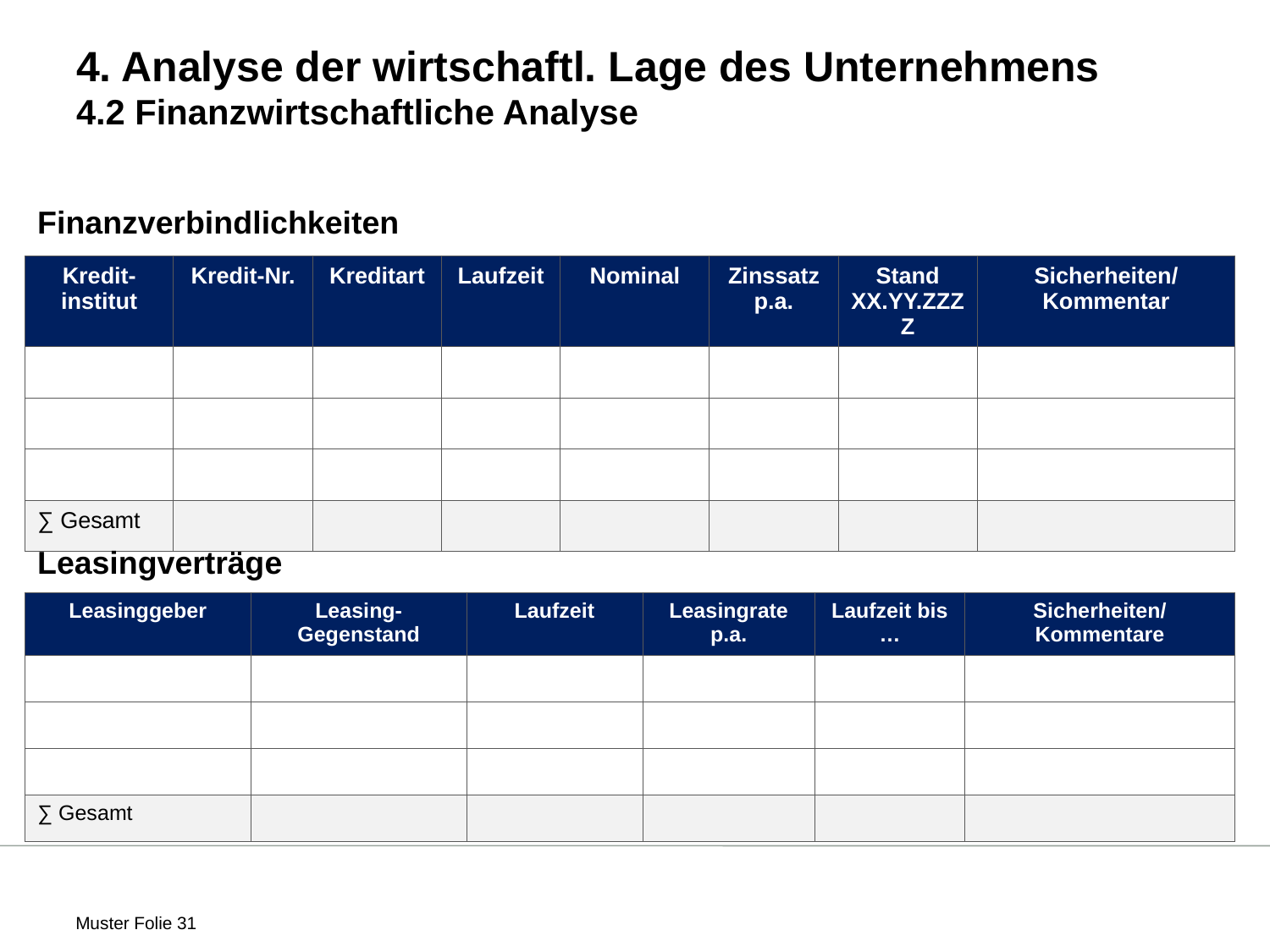

# 4. Analyse der wirtschaftl. Lage des Unternehmens 4.2 Finanzwirtschaftliche Analyse
Finanzverbindlichkeiten
| Kredit-institut | Kredit-Nr. | Kreditart | Laufzeit | Nominal | Zinssatz p.a. | Stand XX.YY.ZZZZ | Sicherheiten/ Kommentar |
| --- | --- | --- | --- | --- | --- | --- | --- |
|  |  |  |  |  |  |  |  |
|  |  |  |  |  |  |  |  |
|  |  |  |  |  |  |  |  |
| ∑ Gesamt |  |  |  |  |  |  |  |
Leasingverträge
| Leasinggeber | Leasing-Gegenstand | Laufzeit | Leasingrate p.a. | Laufzeit bis … | Sicherheiten/Kommentare |
| --- | --- | --- | --- | --- | --- |
|  |  |  |  |  |  |
|  |  |  |  |  |  |
|  |  |  |  |  |  |
| ∑ Gesamt |  |  |  |  |  |
 Muster Folie 31